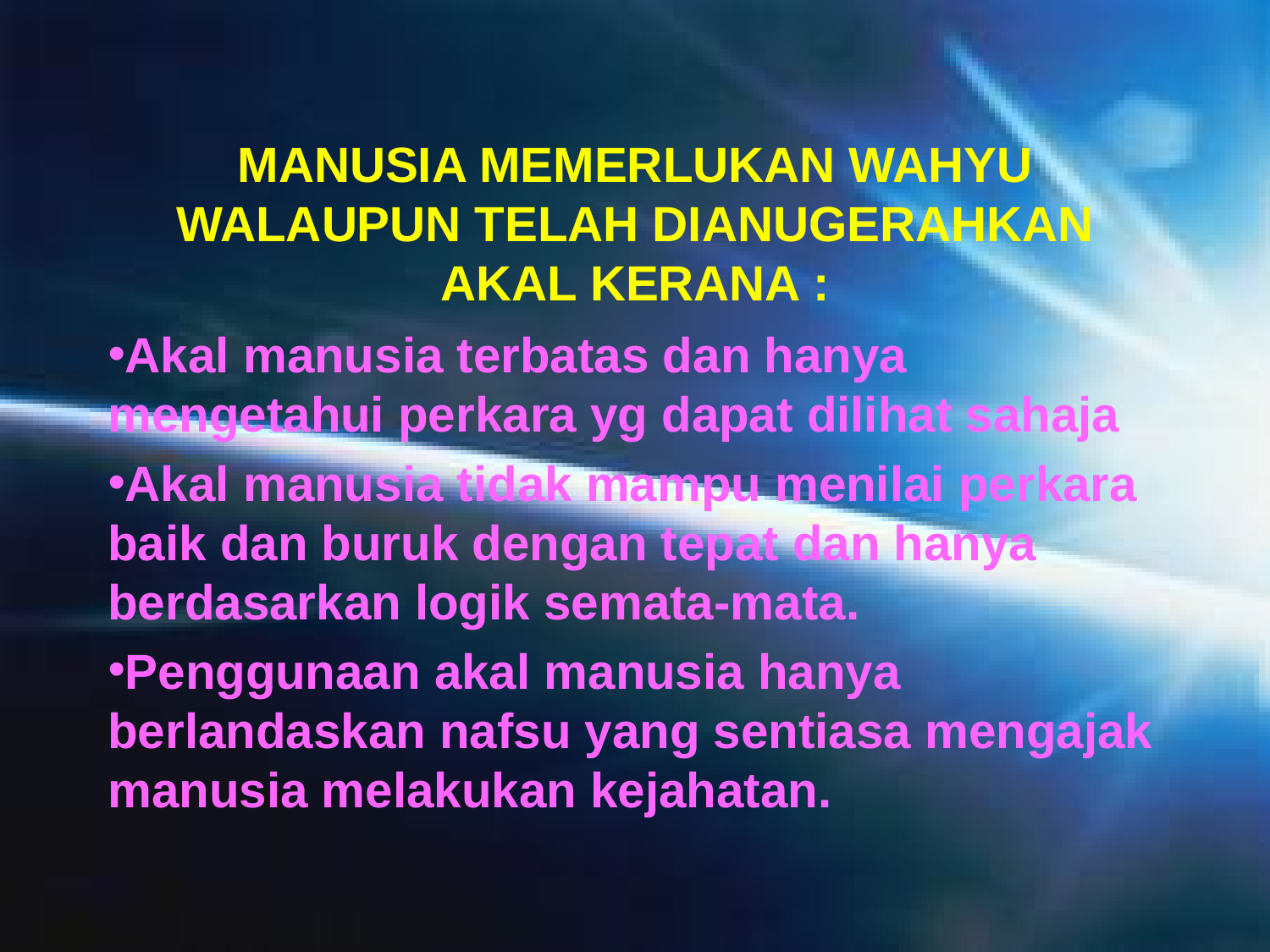

# MANUSIA MEMERLUKAN WAHYU WALAUPUN TELAH DIANUGERAHKAN AKAL KERANA :
Akal manusia terbatas dan hanya mengetahui perkara yg dapat dilihat sahaja
Akal manusia tidak mampu menilai perkara baik dan buruk dengan tepat dan hanya berdasarkan logik semata-mata.
Penggunaan akal manusia hanya berlandaskan nafsu yang sentiasa mengajak manusia melakukan kejahatan.